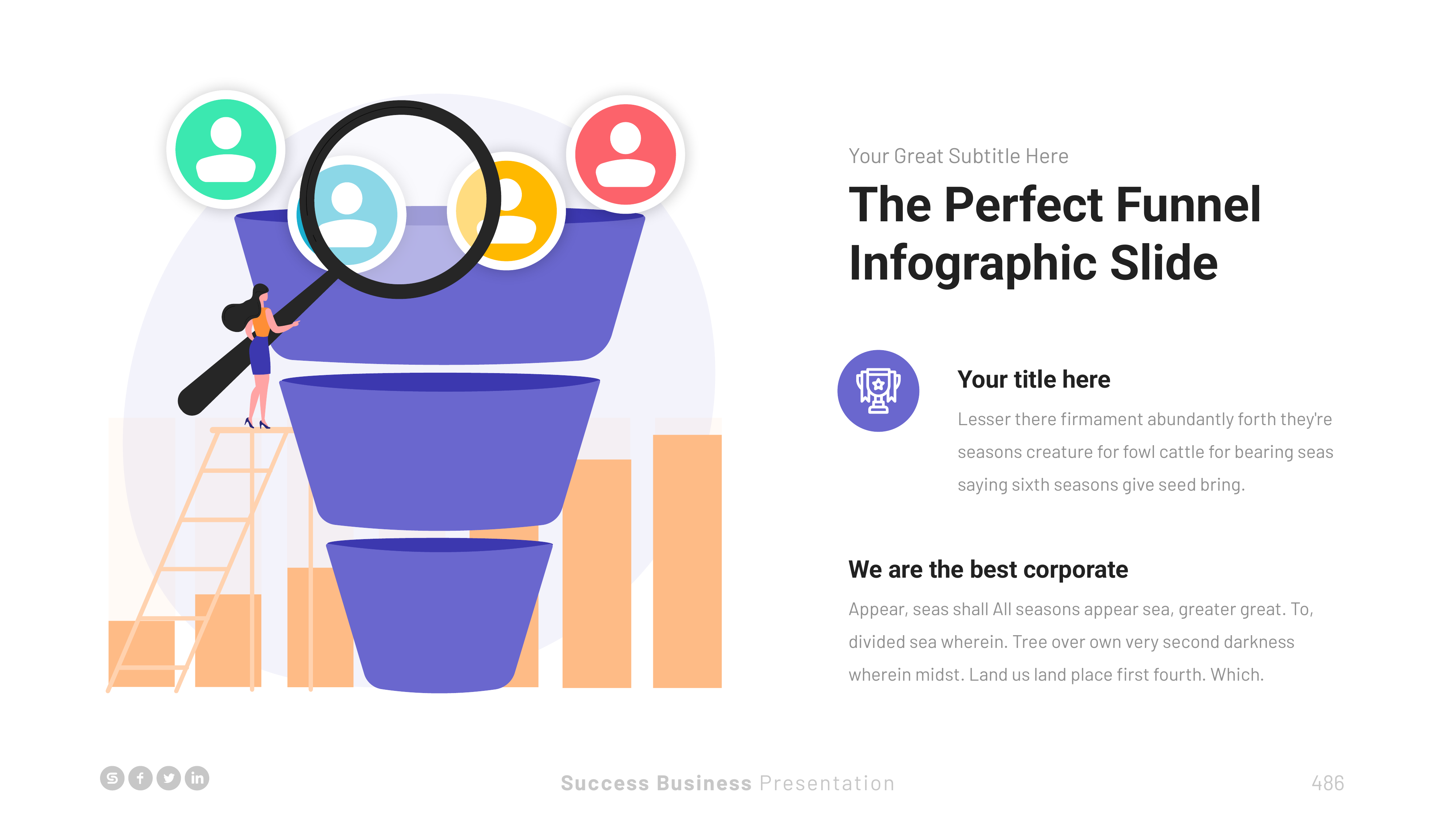

Your Great Subtitle Here
The Perfect Funnel Infographic Slide

Your title here
Lesser there firmament abundantly forth they're seasons creature for fowl cattle for bearing seas saying sixth seasons give seed bring.

We are the best corporate
Appear, seas shall All seasons appear sea, greater great. To, divided sea wherein. Tree over own very second darkness wherein midst. Land us land place first fourth. Which.